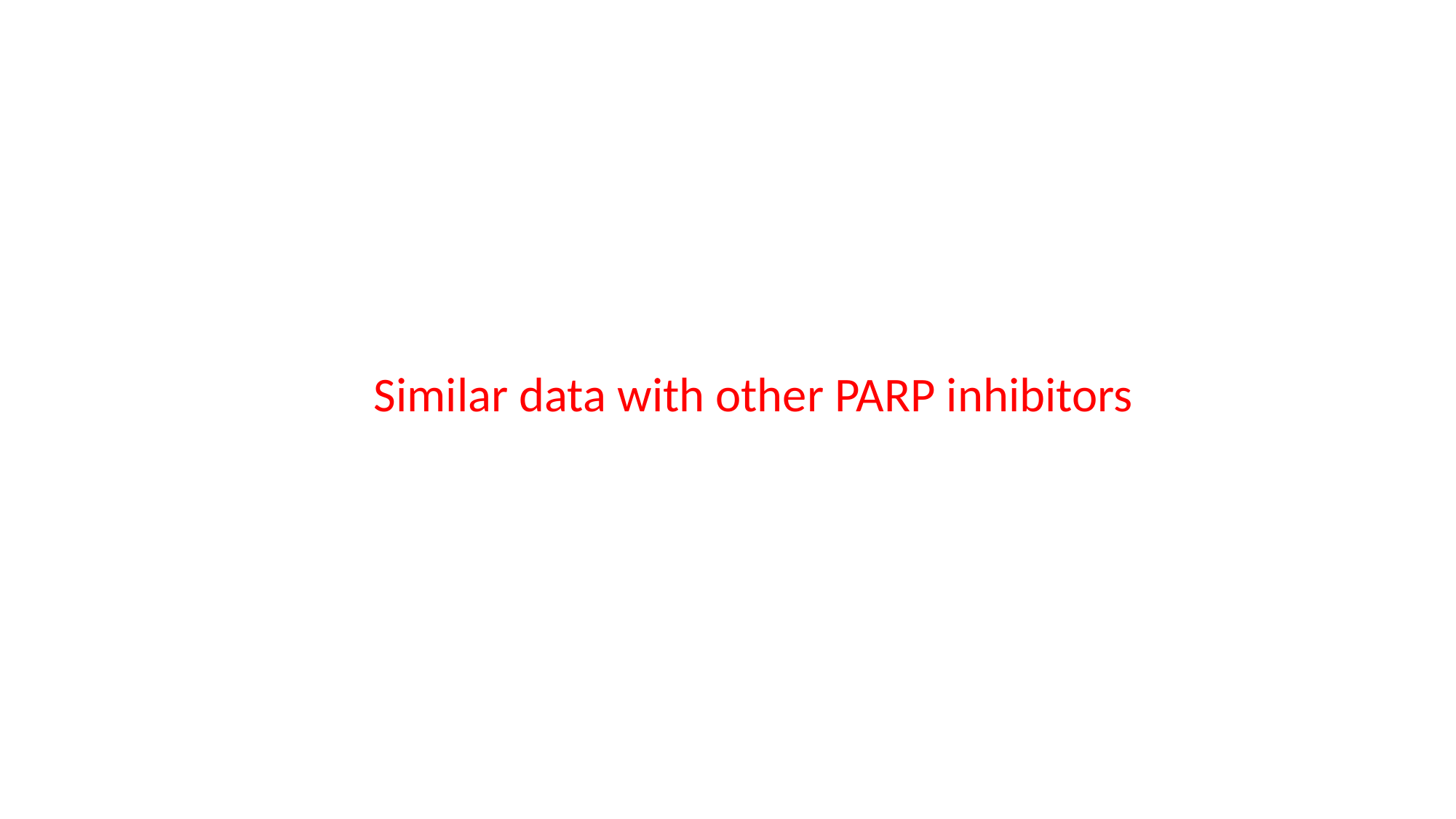

# Similar data with other PARP inhibitors